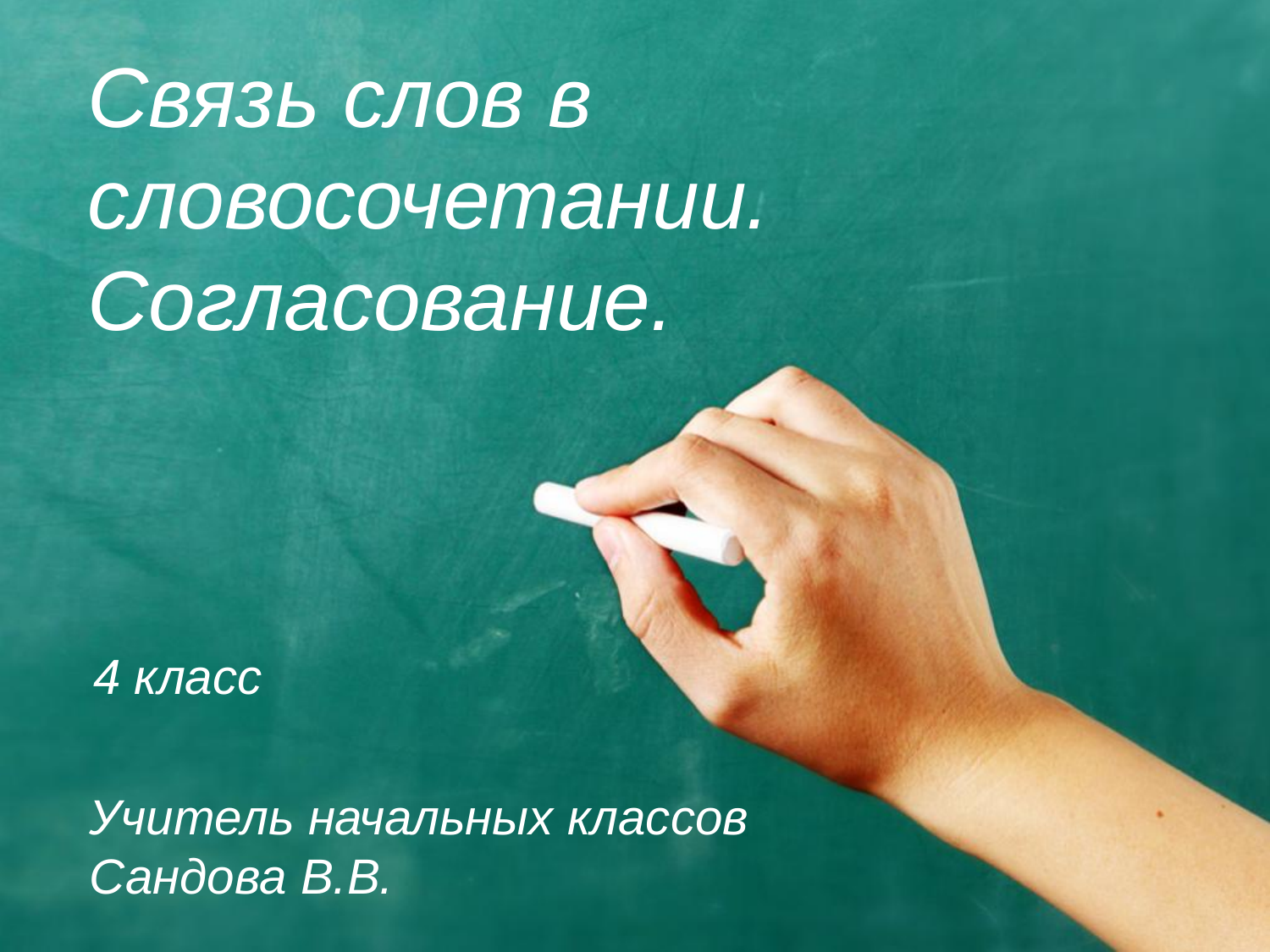

# Связь слов в словосочетании. Согласование.
4 класс
Учитель начальных классов Сандова В.В.